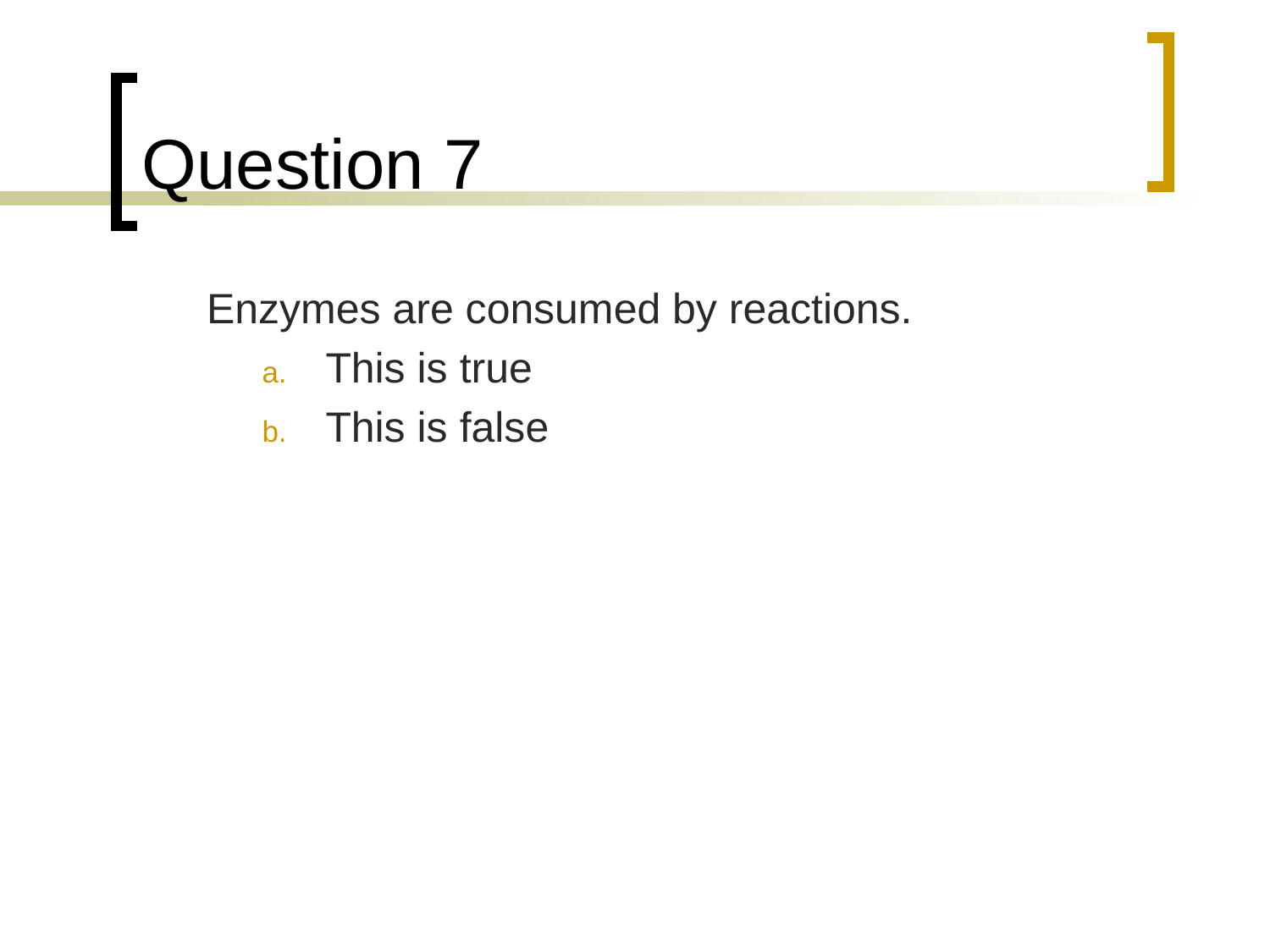

# Question 7
	Enzymes are consumed by reactions.
This is true
This is false